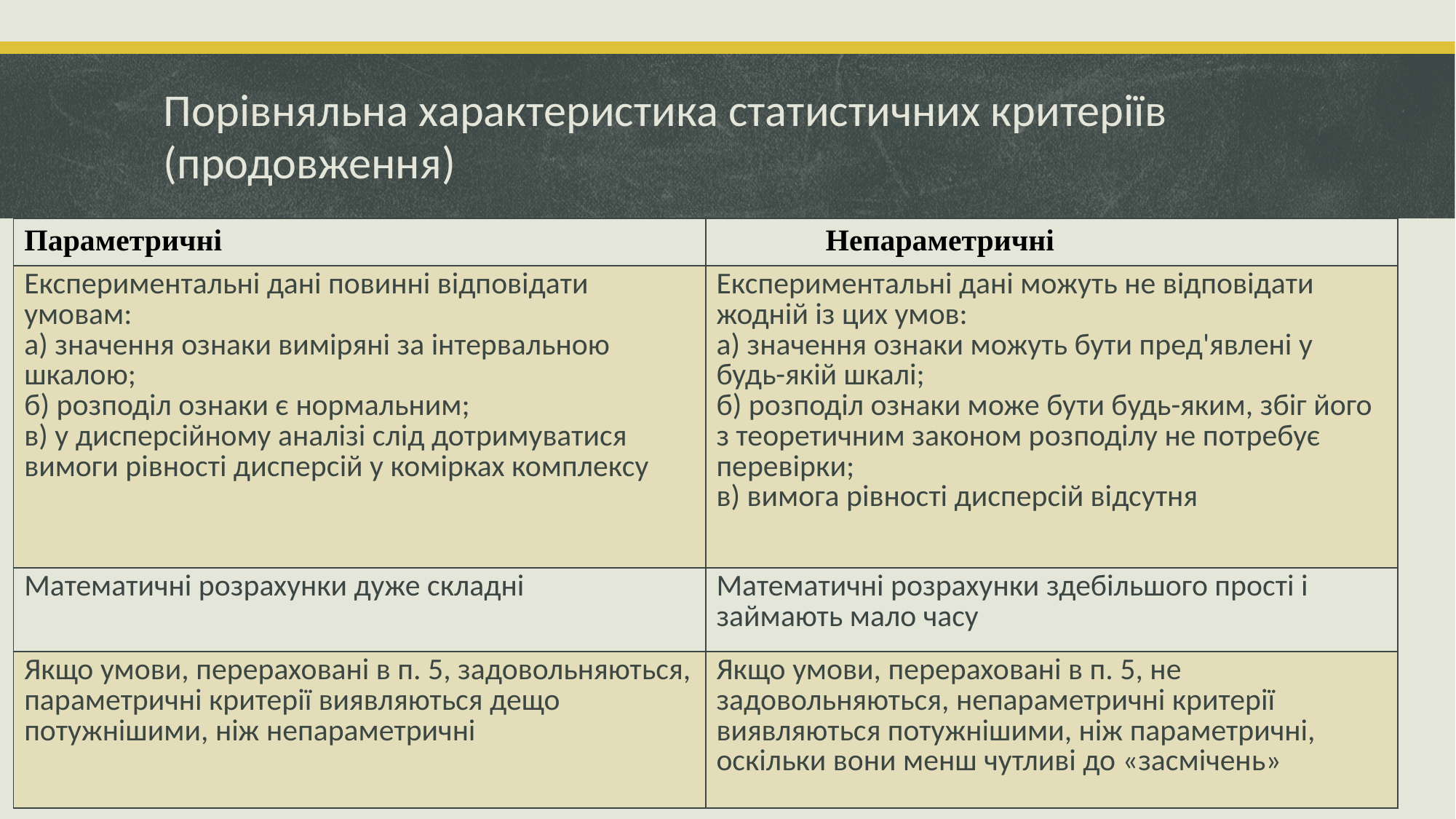

# Порівняльна характеристика статистичних критеріїв (продовження)
| Параметричні | Непараметричні |
| --- | --- |
| Експериментальні дані повинні відповідати умовам: а) значення ознаки виміряні за інтервальною шкалою; б) розподіл ознаки є нормальним; в) у дисперсійному аналізі слід дотримуватися вимоги рівності дисперсій у комірках комплексу | Експериментальні дані можуть не відповідати жодній із цих умов: а) значення ознаки можуть бути пред'явлені у будь-якій шкалі; б) розподіл ознаки може бути будь-яким, збіг його з теоретичним законом розподілу не потребує перевірки; в) вимога рівності дисперсій відсутня |
| Математичні розрахунки дуже складні | Математичні розрахунки здебільшого прості і займають мало часу |
| Якщо умови, перераховані в п. 5, задовольняються, параметричні критерії виявляються дещо потужнішими, ніж непараметричні | Якщо умови, перераховані в п. 5, не задовольняються, непараметричні критерії виявляються потужнішими, ніж параметричні, оскільки вони менш чутливі до «засмічень» |